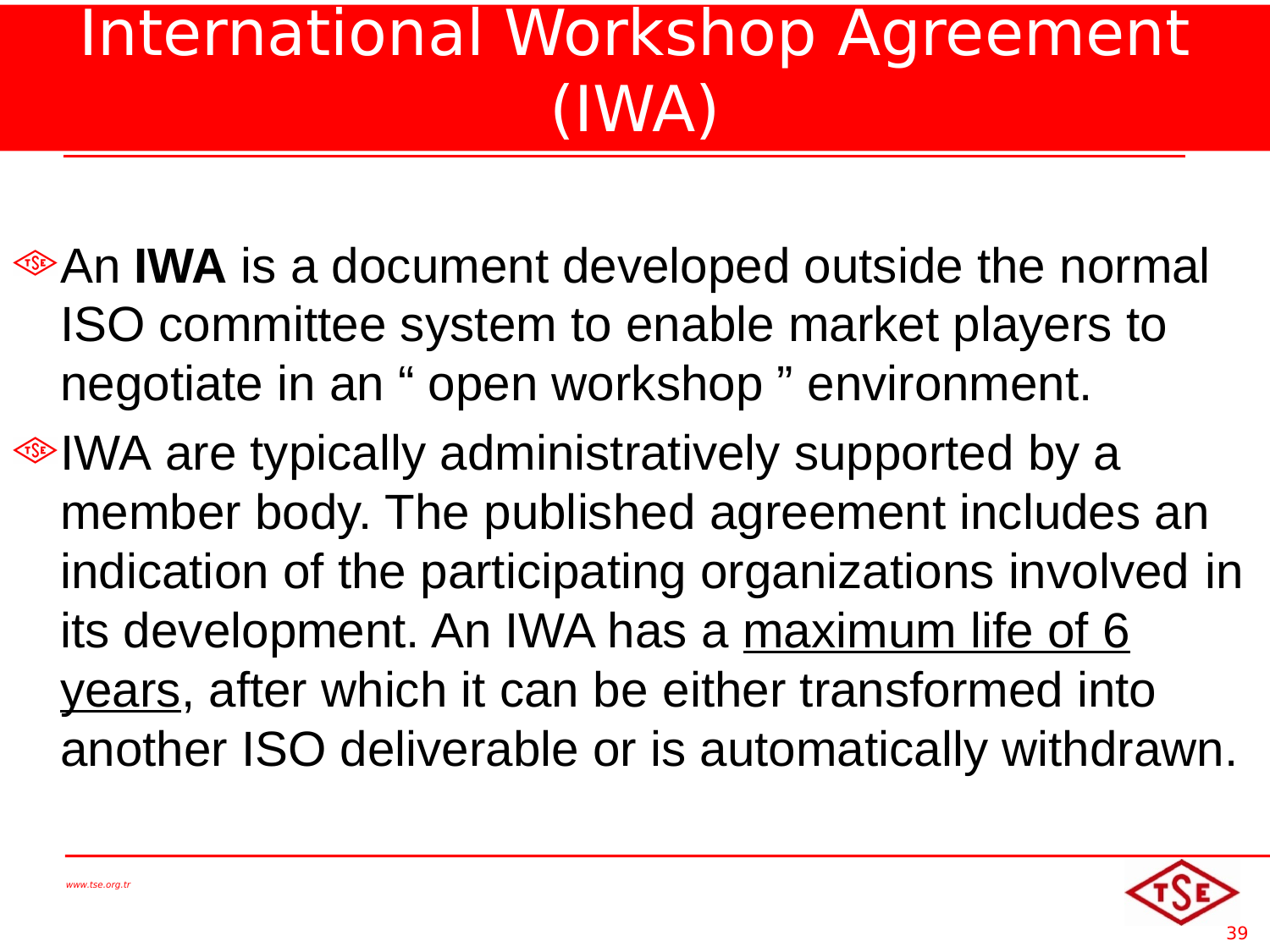

# International Workshop Agreement (IWA)
An IWA is a document developed outside the normal ISO committee system to enable market players to negotiate in an “ open workshop ” environment.
IWA are typically administratively supported by a member body. The published agreement includes an indication of the participating organizations involved in its development. An IWA has a maximum life of 6 years, after which it can be either transformed into another ISO deliverable or is automatically withdrawn.

www.tse.org.tr
39